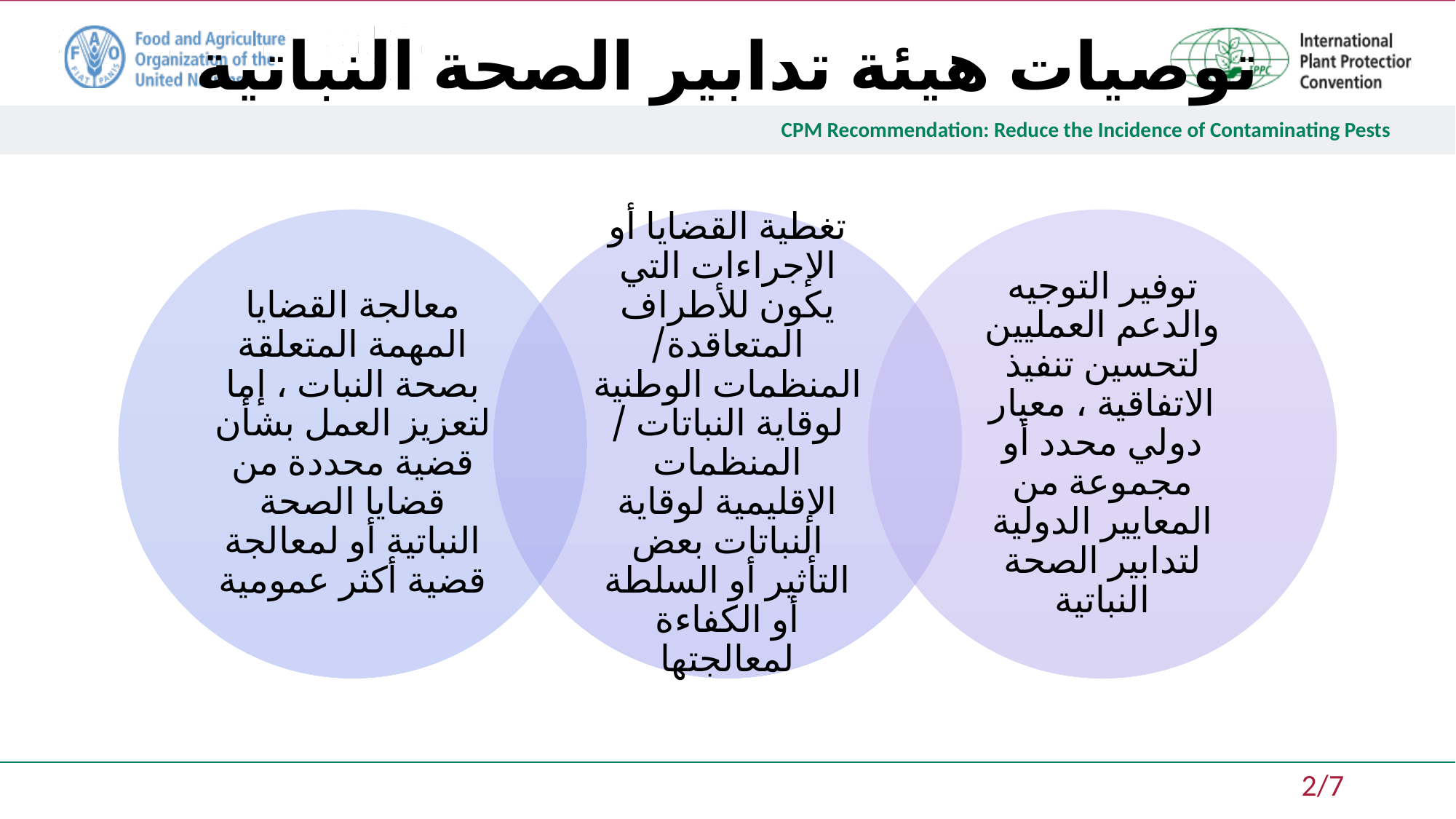

# توصيات هيئة تدابير الصحة النباتية
معالجة القضايا المهمة المتعلقة بصحة النبات ، إما لتعزيز العمل بشأن قضية محددة من قضايا الصحة النباتية أو لمعالجة قضية أكثر عمومية
تغطية القضايا أو الإجراءات التي يكون للأطراف المتعاقدة/ المنظمات الوطنية لوقاية النباتات / المنظمات الإقليمية لوقاية النباتات بعض التأثير أو السلطة أو الكفاءة لمعالجتها
توفير التوجيه والدعم العمليين لتحسين تنفيذ الاتفاقية ، معيار دولي محدد أو مجموعة من المعايير الدولية لتدابير الصحة النباتية